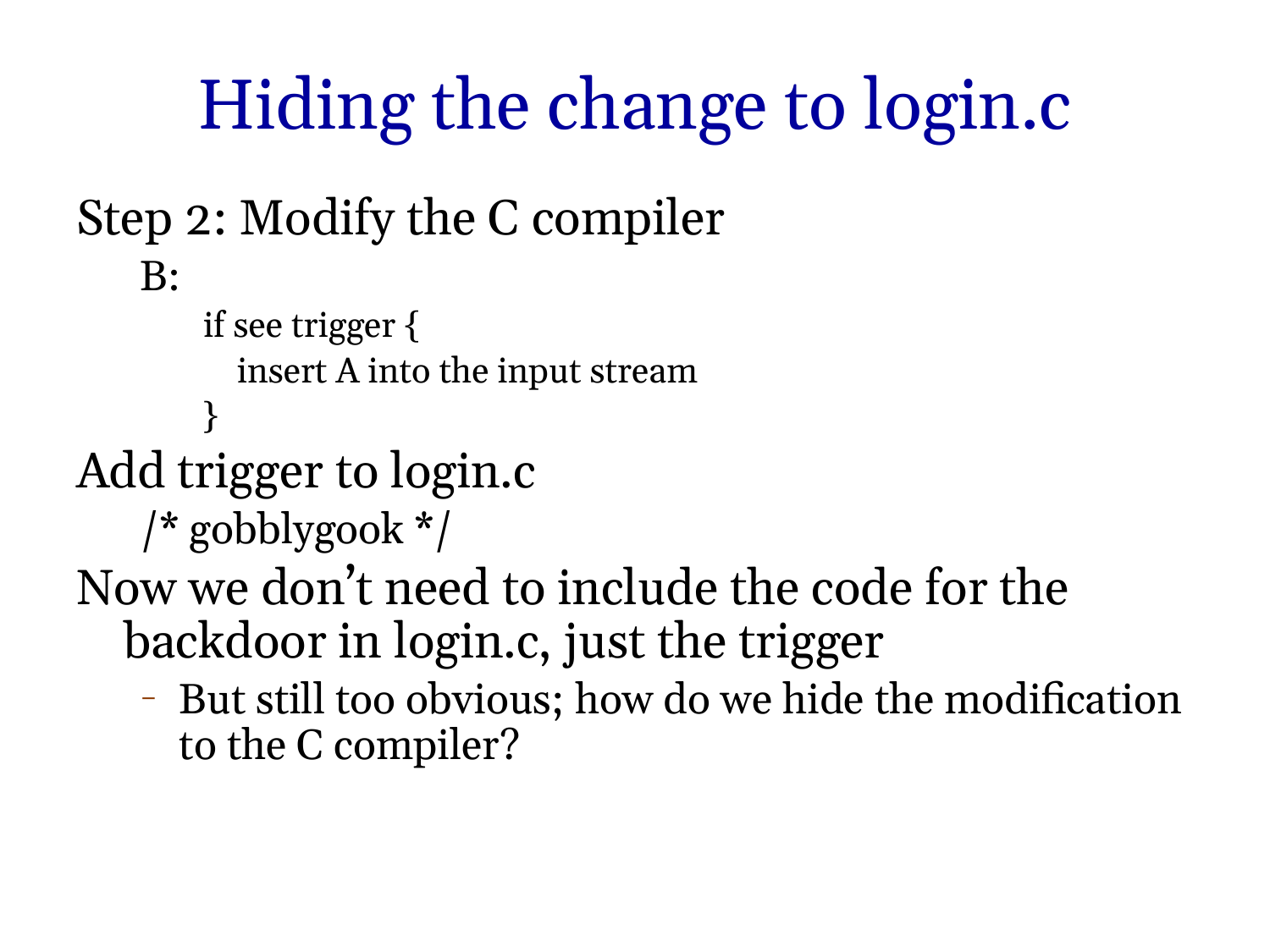

# Hiding the change to login.c
Step 2: Modify the C compiler
B:
if see trigger {
    insert A into the input stream
}
Add trigger to login.c
/* gobblygook */
Now we don’t need to include the code for the backdoor in login.c, just the trigger
But still too obvious; how do we hide the modification to the C compiler?